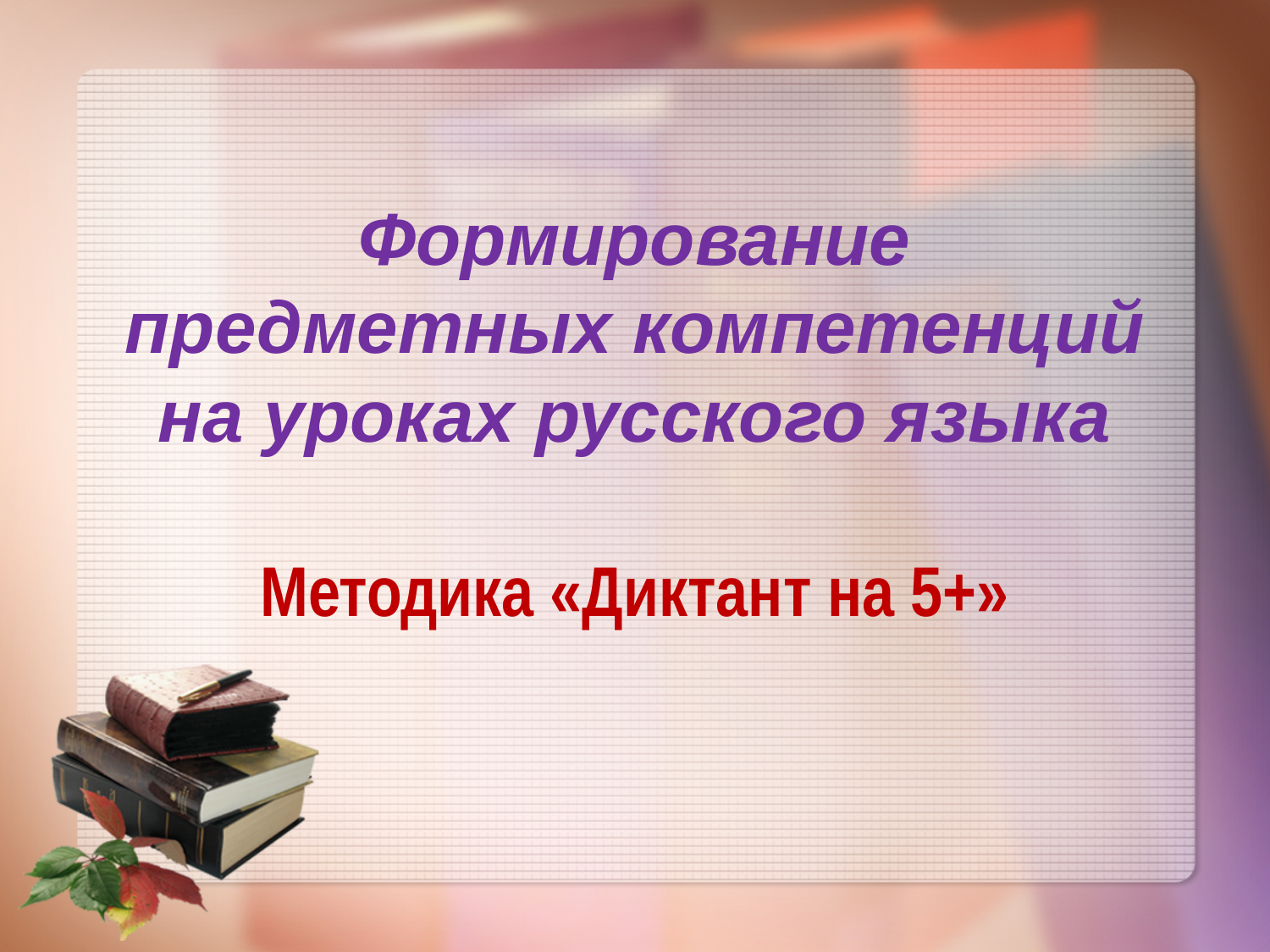

# Формирование предметных компетенций на уроках русского языка
Методика «Диктант на 5+»